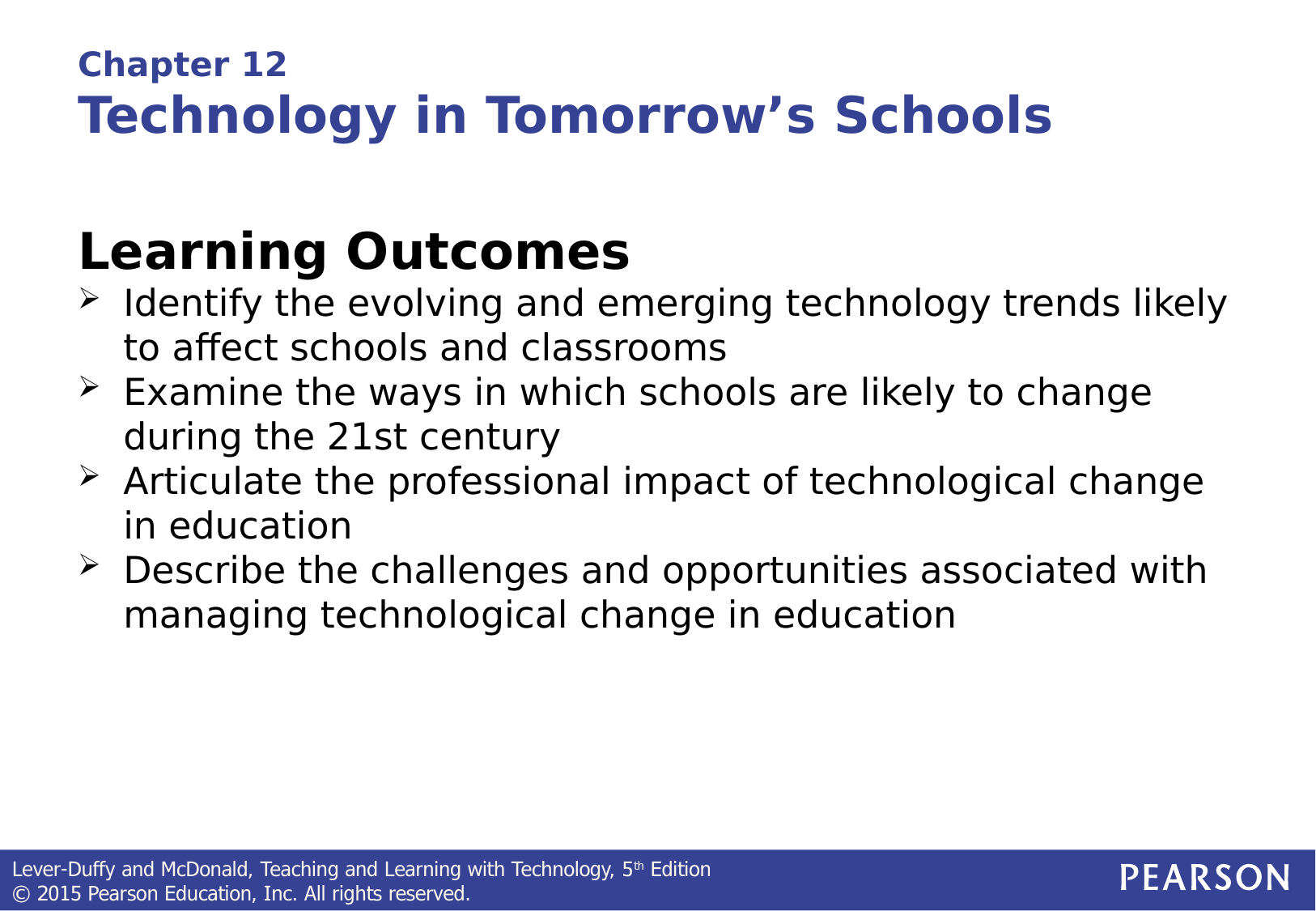

# Chapter 12 Technology in Tomorrow’s Schools
Learning Outcomes
Identify the evolving and emerging technology trends likely to affect schools and classrooms
Examine the ways in which schools are likely to change during the 21st century
Articulate the professional impact of technological change in education
Describe the challenges and opportunities associated with managing technological change in education